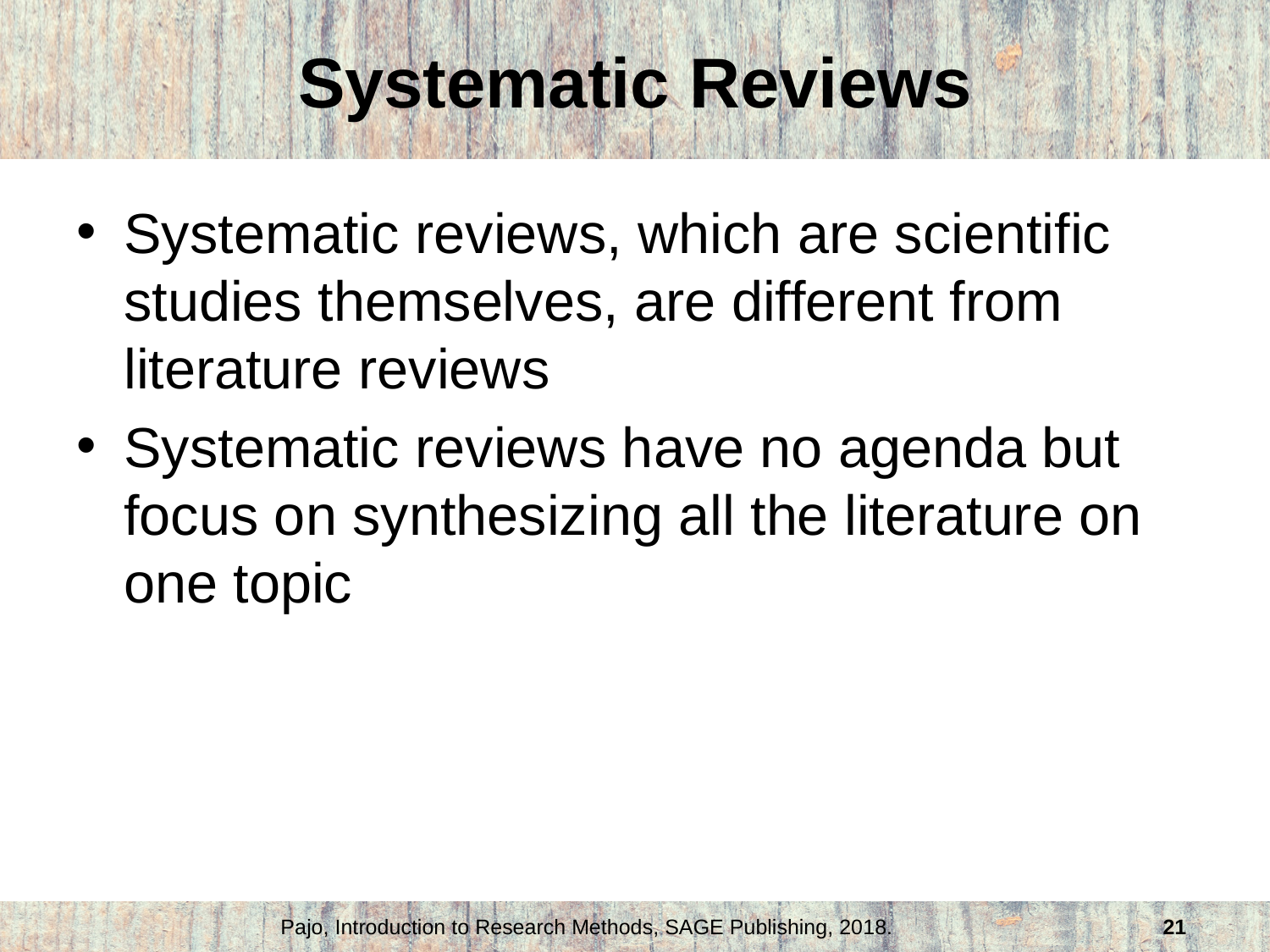

# Systematic Reviews
Systematic reviews, which are scientific studies themselves, are different from literature reviews
Systematic reviews have no agenda but focus on synthesizing all the literature on one topic
Pajo, Introduction to Research Methods, SAGE Publishing, 2018.
21